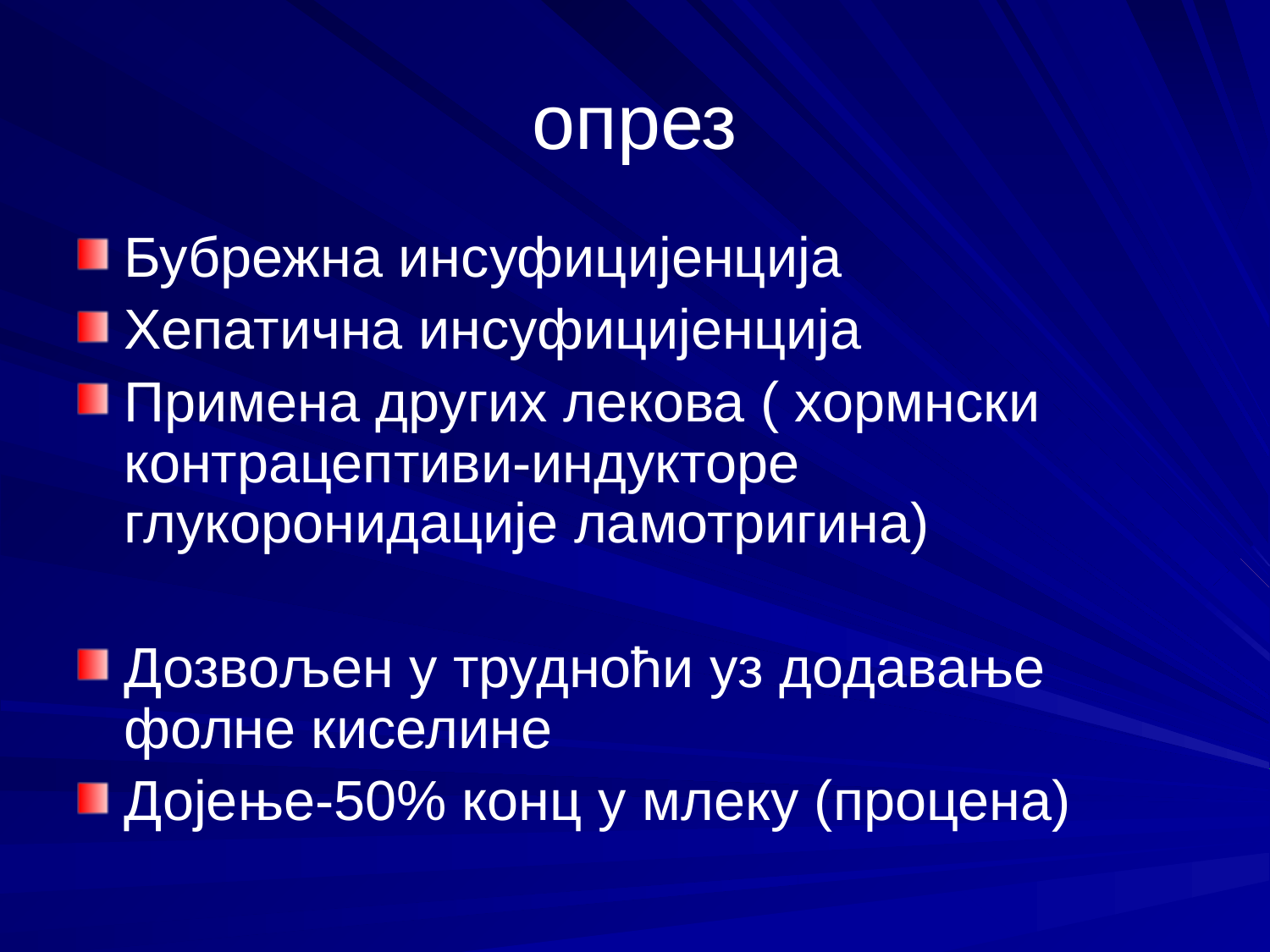

# опрез
Бубрежна инсуфицијенција
Хепатична инсуфицијенција
Примена других лекова ( хормнски контрацептиви-индукторе глукоронидације ламотригина)

Дозвољен у трудноћи уз додавање  фолне киселине
Дојење-50% конц у млеку (процена)